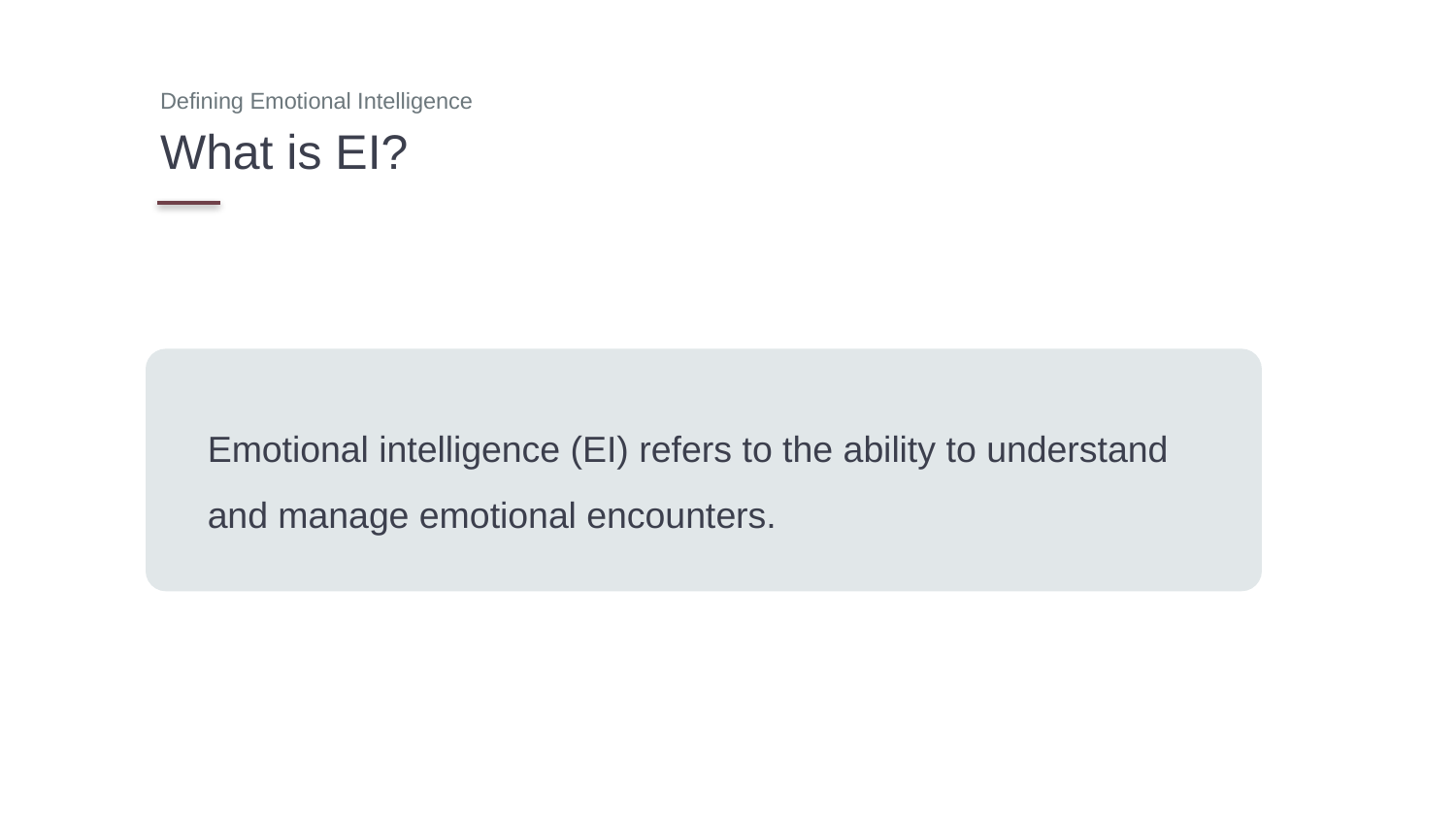

Defining Emotional Intelligence
# What is EI?
Emotional intelligence (EI) refers to the ability to understand and manage emotional encounters.